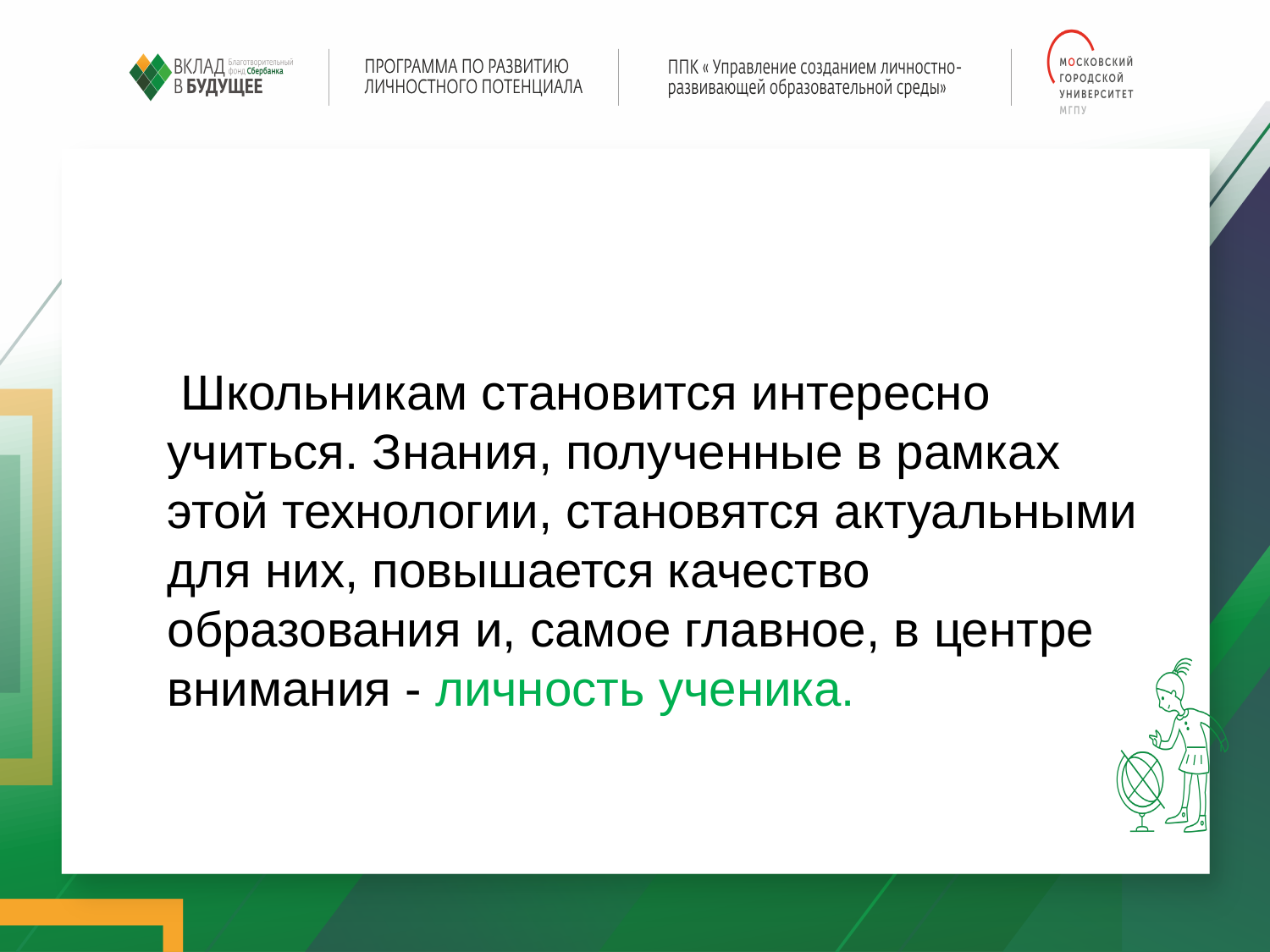

Школьникам становится интересно учиться. Знания, полученные в рамках этой технологии, становятся актуальными для них, повышается качество образования и, самое главное, в центре внимания - личность ученика.
ИЗМЕНЕНИЯ В ПРЕДМЕТНО-ПРОСТРАНСТВЕННОЙ СРЕДЕ